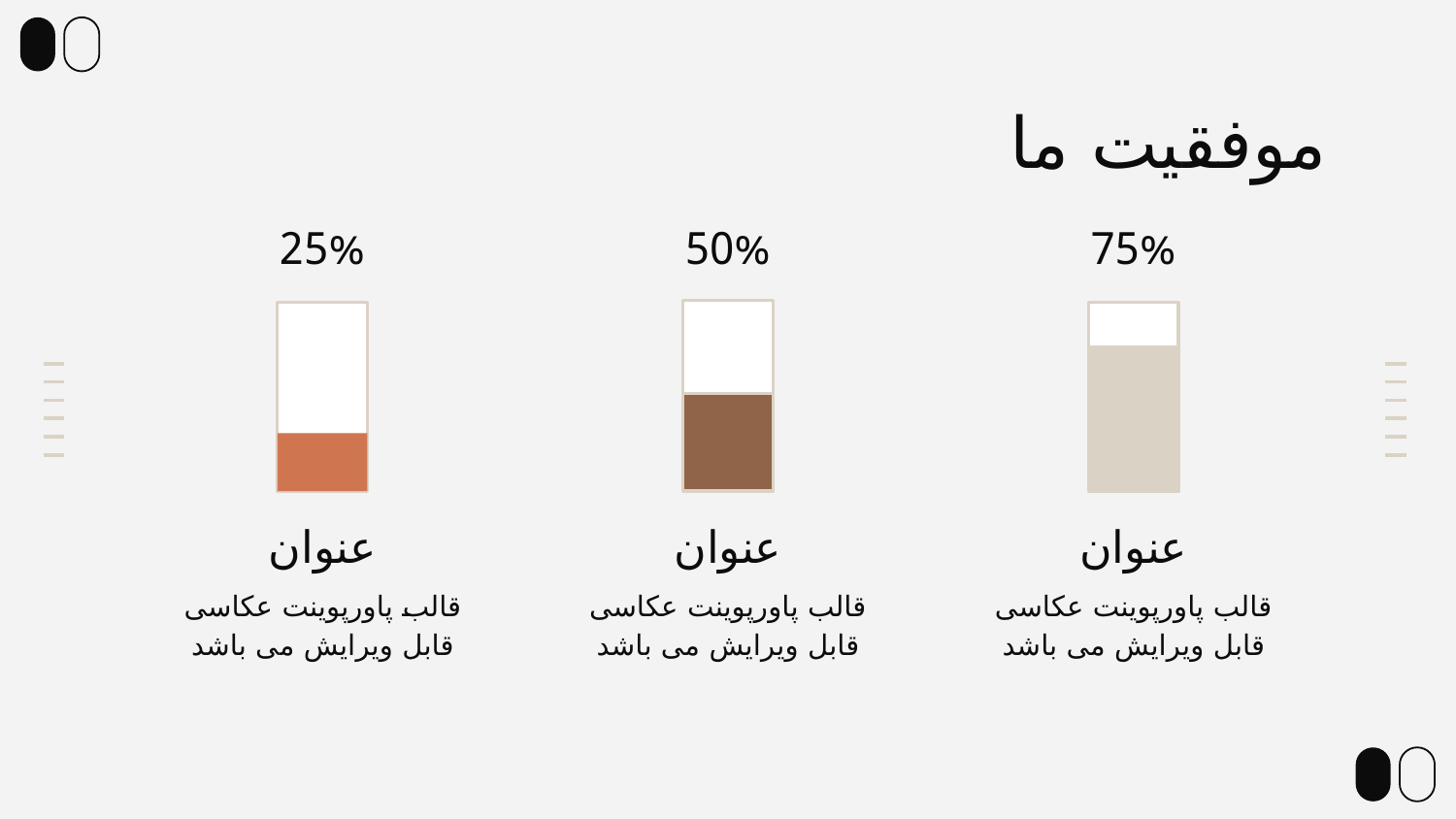

# موفقیت ما
25%
50%
75%

عنوان
عنوان
عنوان
قالب پاورپوینت عکاسی قابل ویرایش می باشد
قالب پاورپوینت عکاسی قابل ویرایش می باشد
قالب پاورپوینت عکاسی قابل ویرایش می باشد